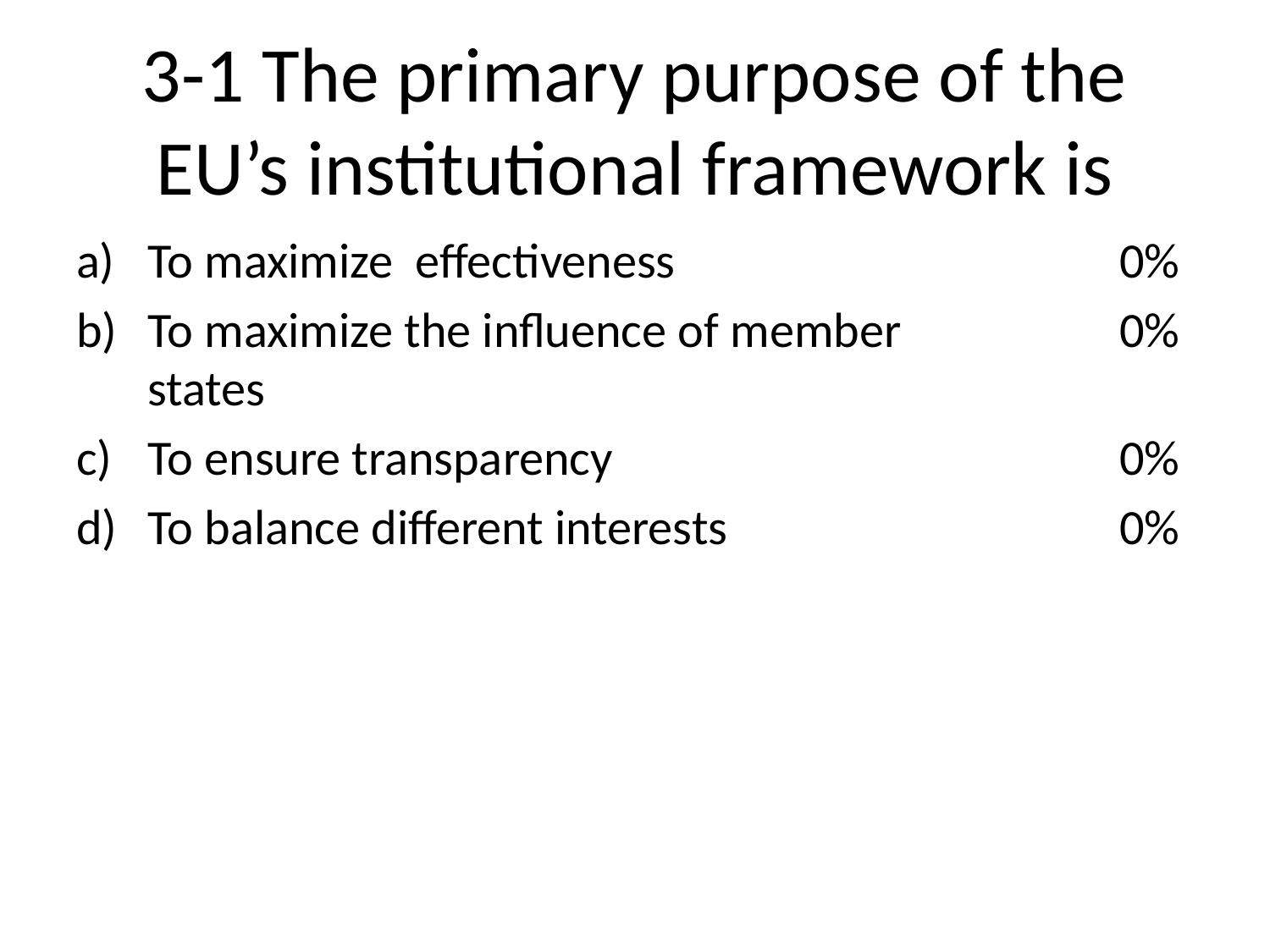

# 3-1 The primary purpose of the EU’s institutional framework is
To maximize  effectiveness
To maximize the influence of member states
To ensure transparency
To balance different interests
0%
0%
0%
0%